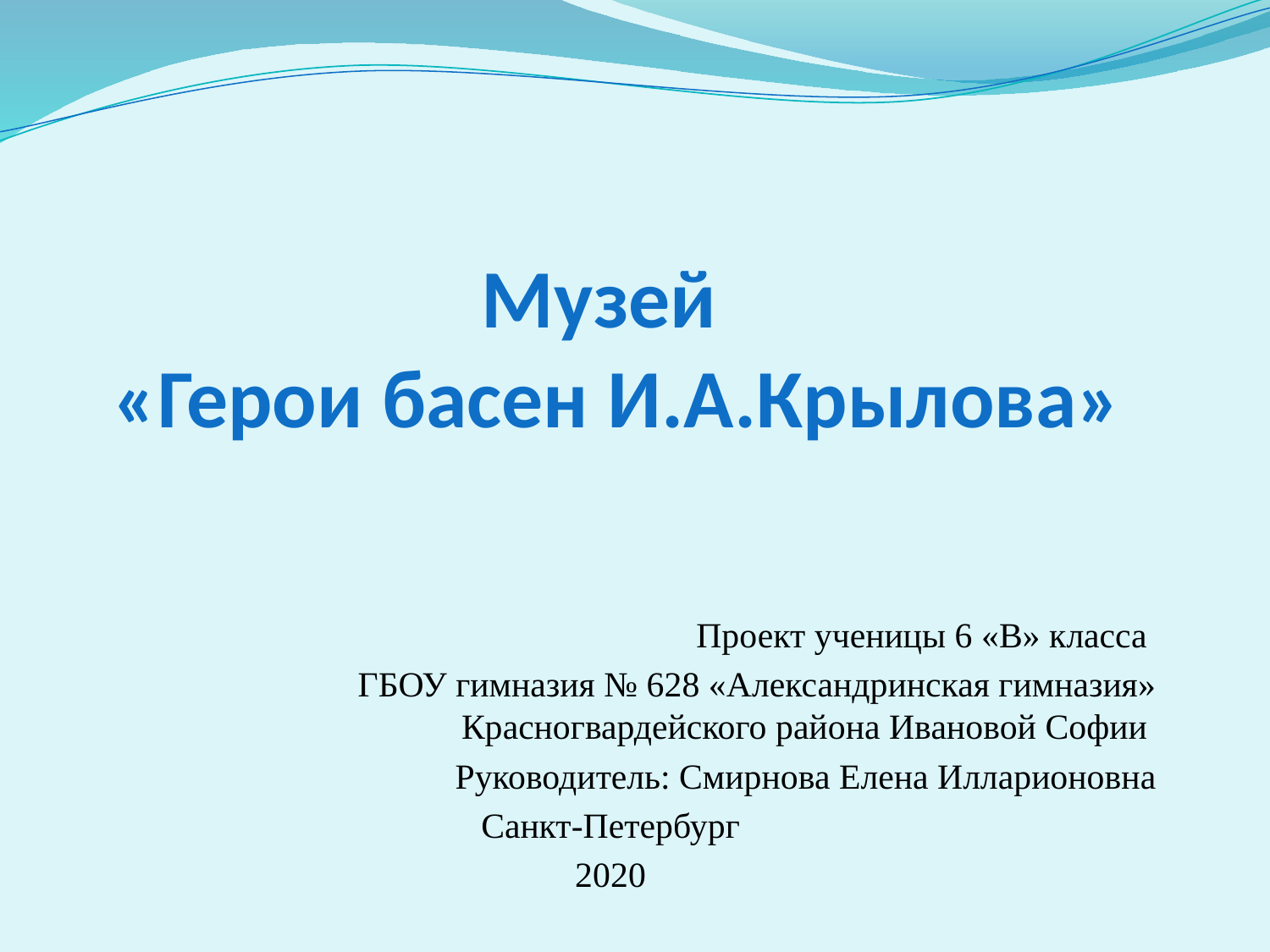

# Музей «Герои басен И.А.Крылова»
Проект ученицы 6 «В» класса
ГБОУ гимназия № 628 «Александринская гимназия» Красногвардейского района Ивановой Софии
Руководитель: Смирнова Елена Илларионовна
Санкт-Петербург
2020